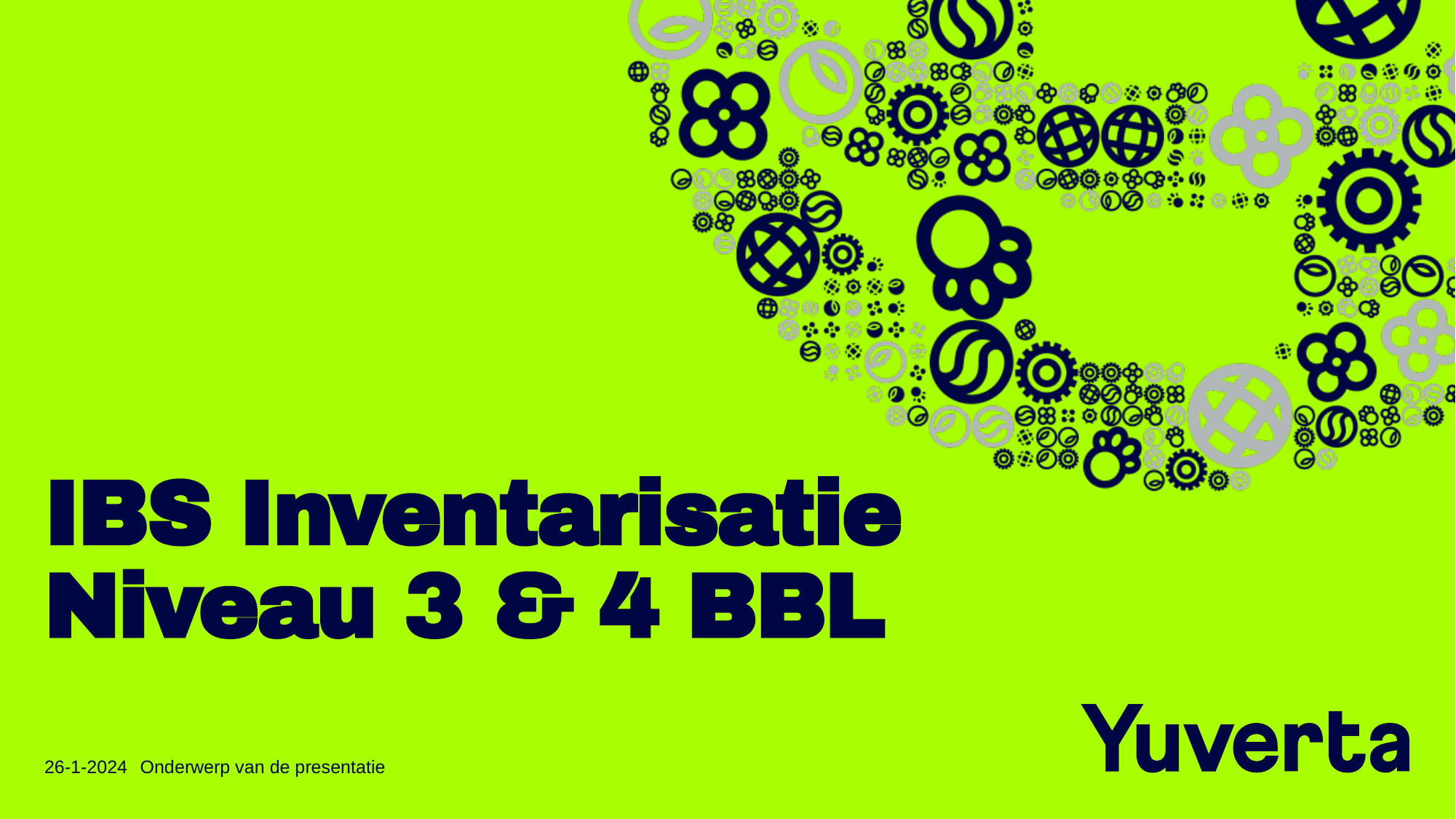

# IBS Inventarisatie Niveau 3 & 4 BBL
26-1-2024
Onderwerp van de presentatie
2